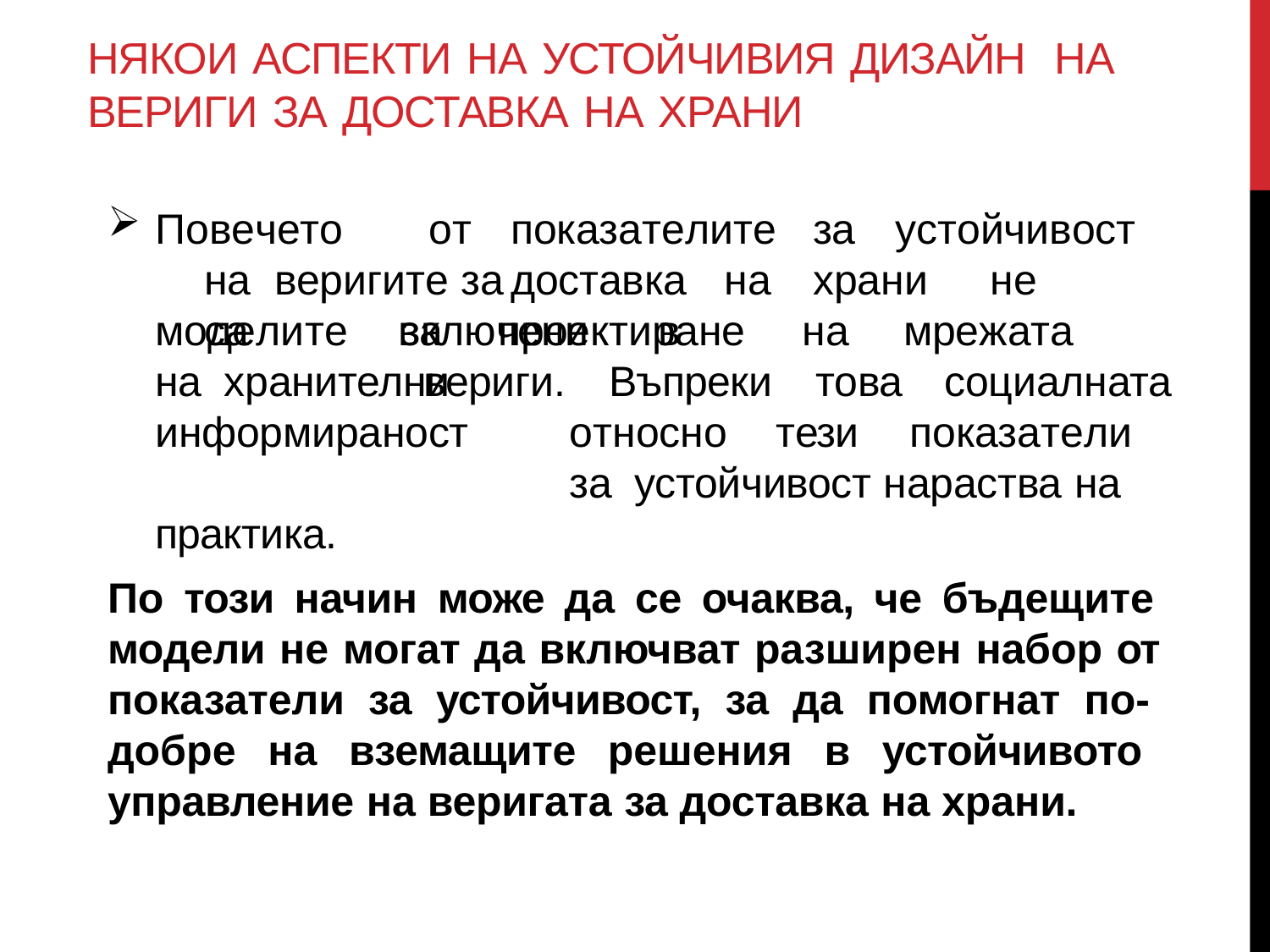

# НЯКОИ АСПЕКТИ НА УСТОЙЧИВИЯ ДИЗАЙН  НА ВЕРИГИ ЗА ДОСТАВКА НА ХРАНИ
Повечето		от	показателите	за		устойчивост	на  веригите	за	доставка	на	храни	не	са	включени	в
моделите	за	проектиране	на	мрежата	на  хранителни
вериги.	Въпреки	това	социалната
информираност	относно	тези	показатели	за  устойчивост нараства на практика.
По този начин може да се очаква, че бъдещите  модели не могат да включват разширен набор от  показатели за устойчивост, за да помогнат по-  добре на вземащите решения в устойчивото  управление на веригата за доставка на храни.